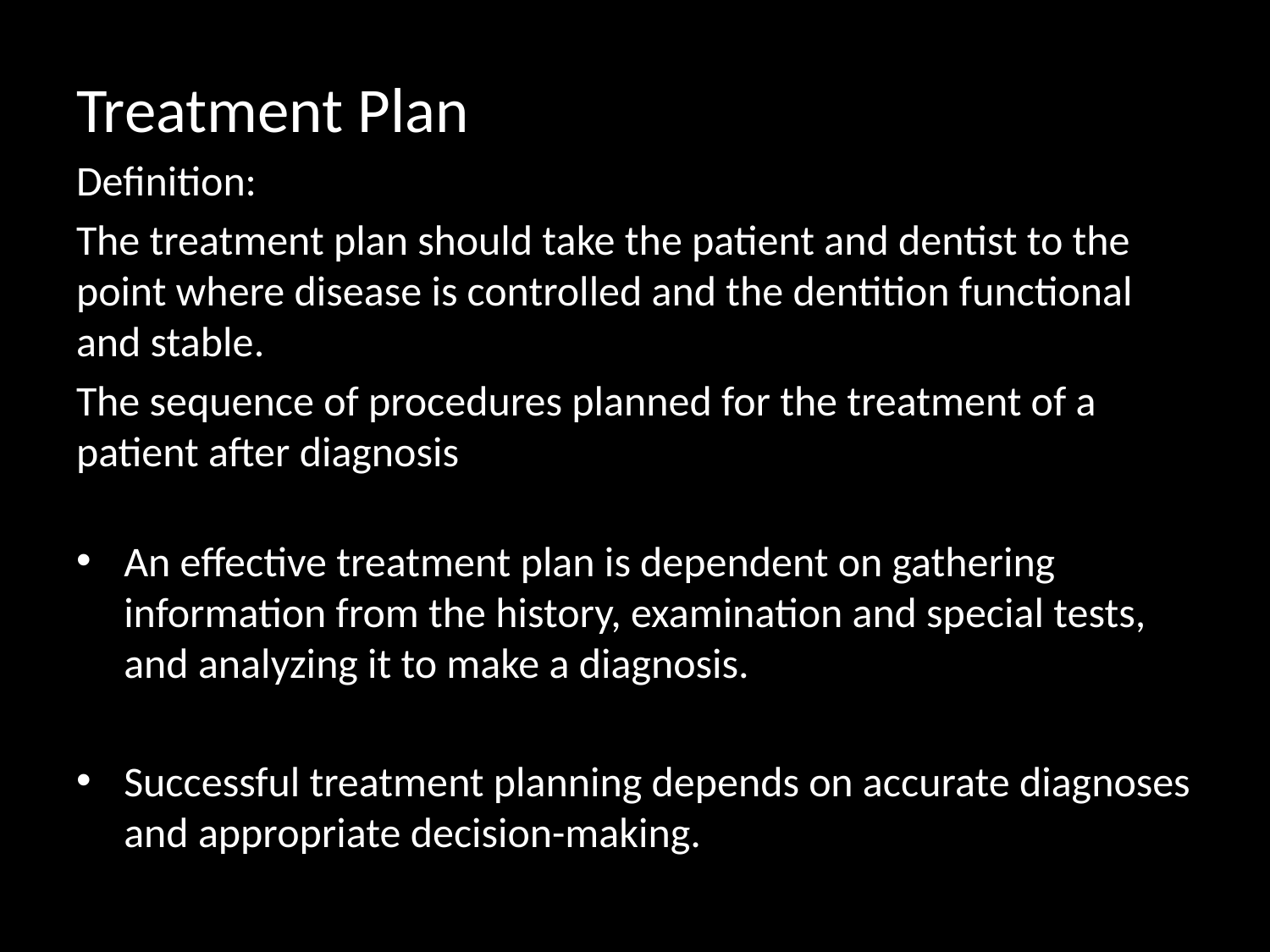

Treatment Plan
Definition:
The treatment plan should take the patient and dentist to the point where disease is controlled and the dentition functional and stable.
The sequence of procedures planned for the treatment of a patient after diagnosis
An effective treatment plan is dependent on gathering information from the history, examination and special tests, and analyzing it to make a diagnosis.

Successful treatment planning depends on accurate diagnoses and appropriate decision-making.